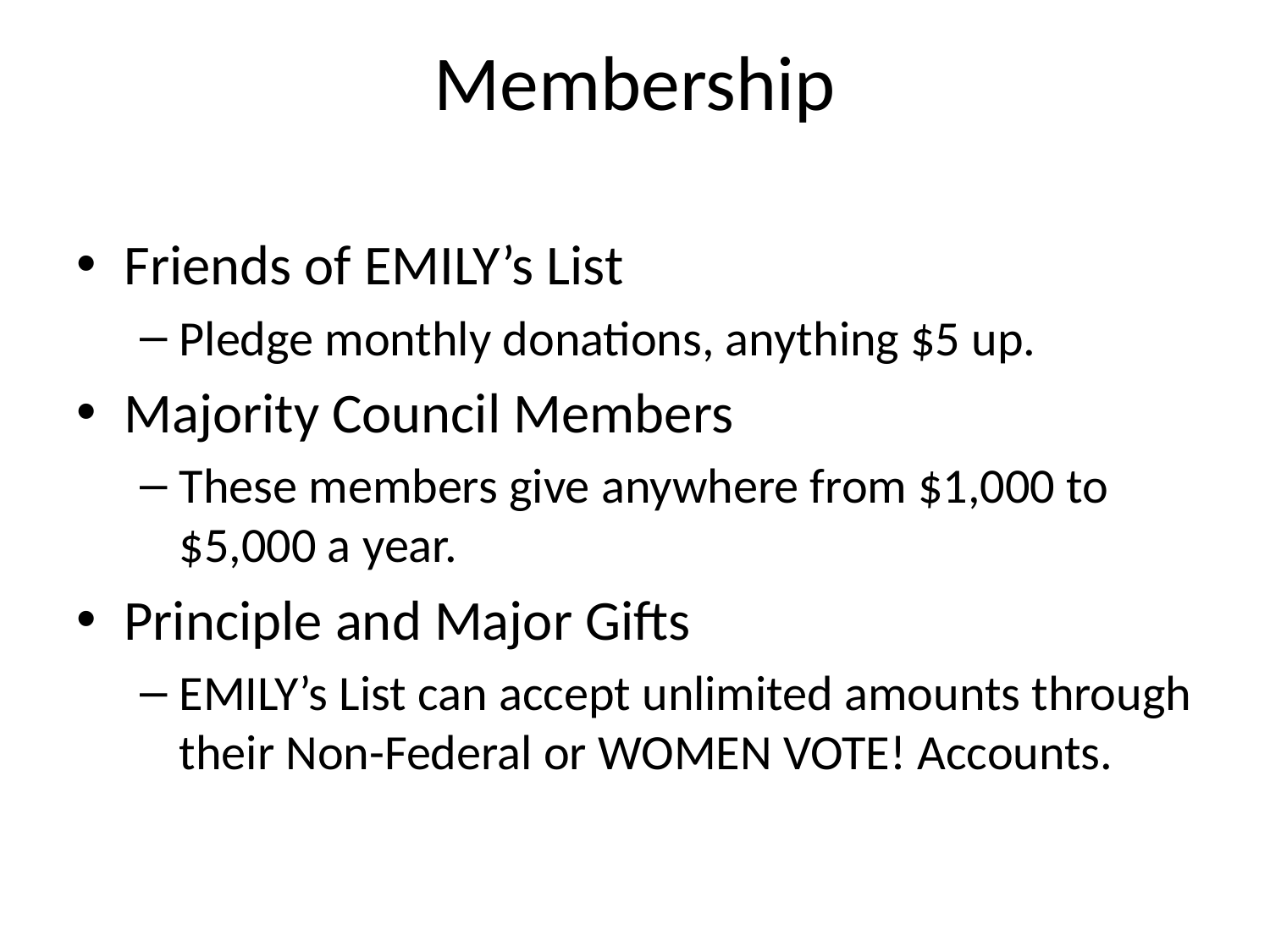

# Membership
Friends of EMILY’s List
Pledge monthly donations, anything $5 up.
Majority Council Members
These members give anywhere from $1,000 to $5,000 a year.
Principle and Major Gifts
EMILY’s List can accept unlimited amounts through their Non-Federal or WOMEN VOTE! Accounts.